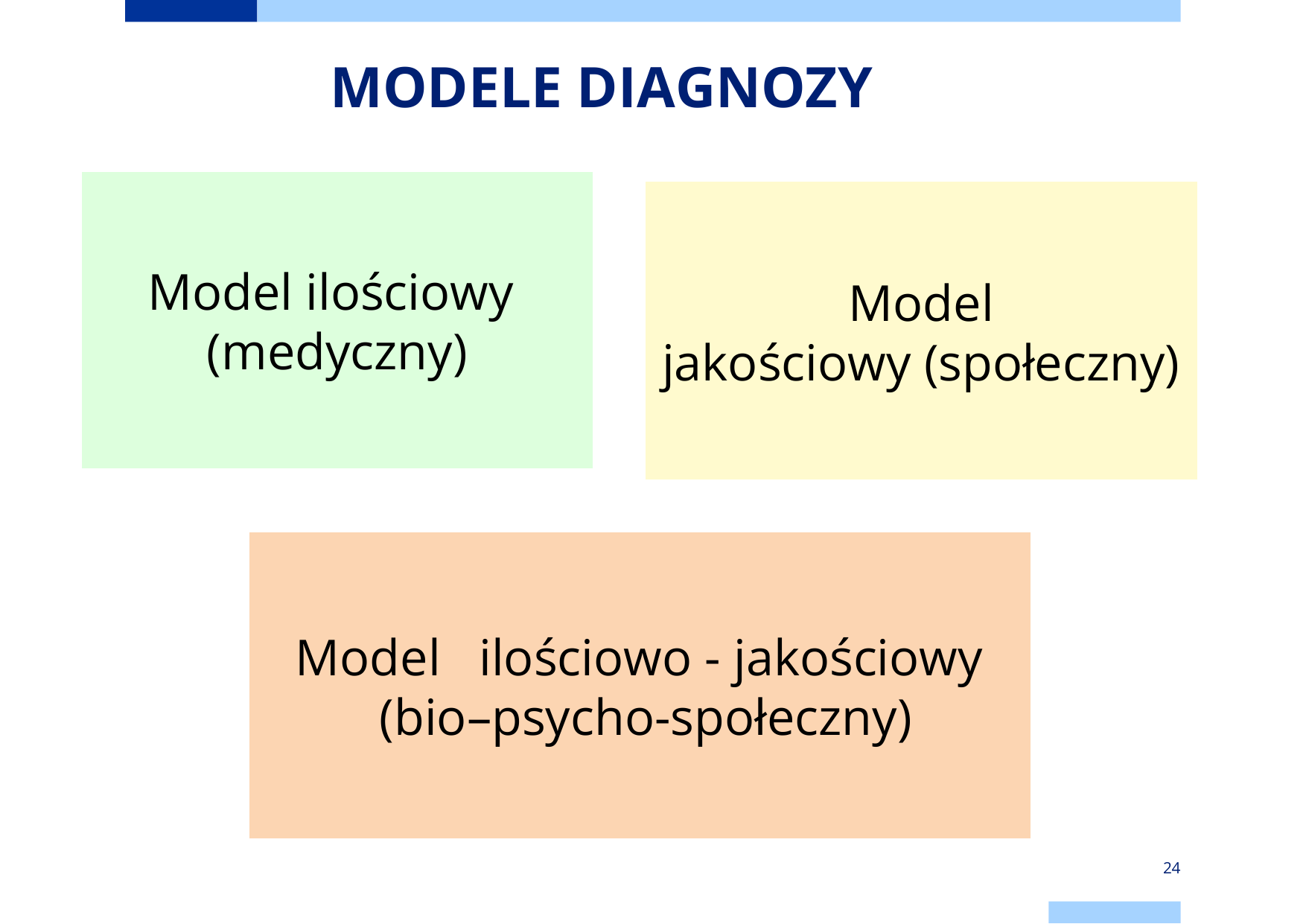

# MODELE DIAGNOZY
Model ilościowy  (medyczny)
Model jakościowy (społeczny)
Model   ilościowo - jakościowy
 (bio–psycho-społeczny)
24